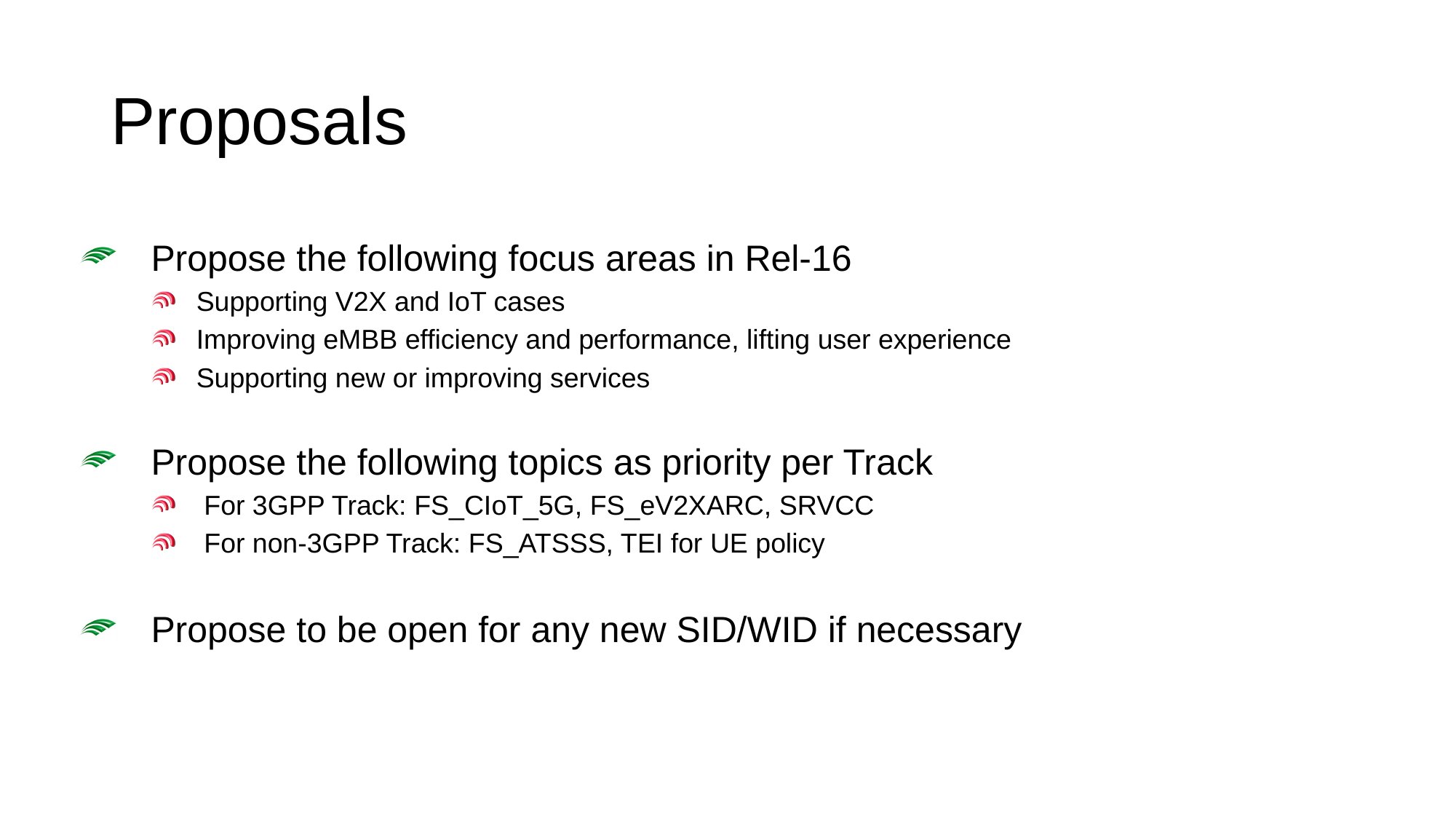

# Proposals
Propose the following focus areas in Rel-16
Supporting V2X and IoT cases
Improving eMBB efficiency and performance, lifting user experience
Supporting new or improving services

Propose the following topics as priority per Track
 For 3GPP Track: FS_CIoT_5G, FS_eV2XARC, SRVCC
 For non-3GPP Track: FS_ATSSS, TEI for UE policy

Propose to be open for any new SID/WID if necessary